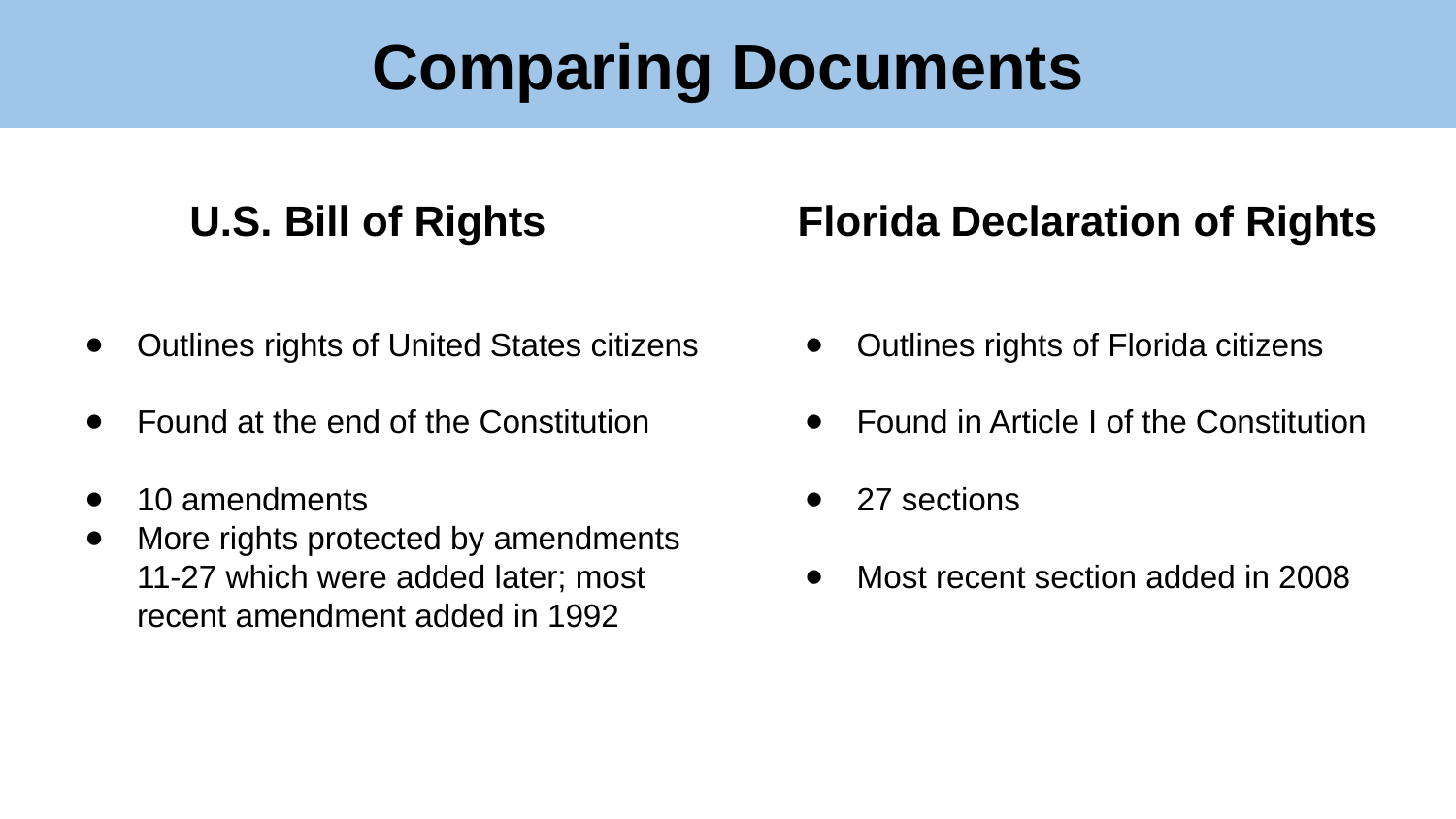

Comparing Documents
U.S. Bill of Rights
Florida Declaration of Rights
Outlines rights of United States citizens
Found at the end of the Constitution
10 amendments
More rights protected by amendments 11-27 which were added later; most recent amendment added in 1992
Outlines rights of Florida citizens
Found in Article I of the Constitution
27 sections
Most recent section added in 2008